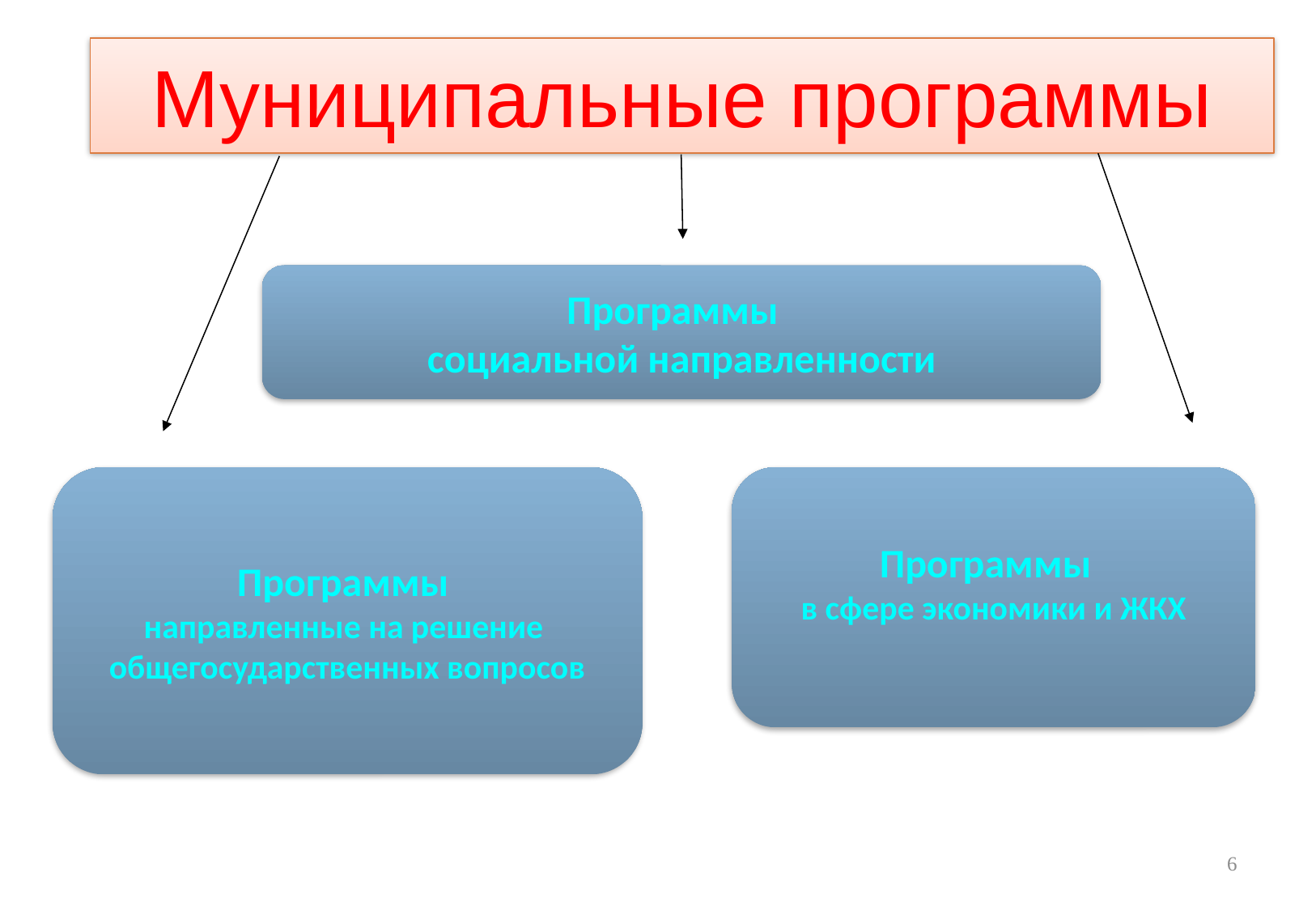

# Муниципальные программы

Программы
социальной направленности
Программы
направленные на решение
общегосударственных вопросов
Программы
в сфере экономики и ЖКХ

6